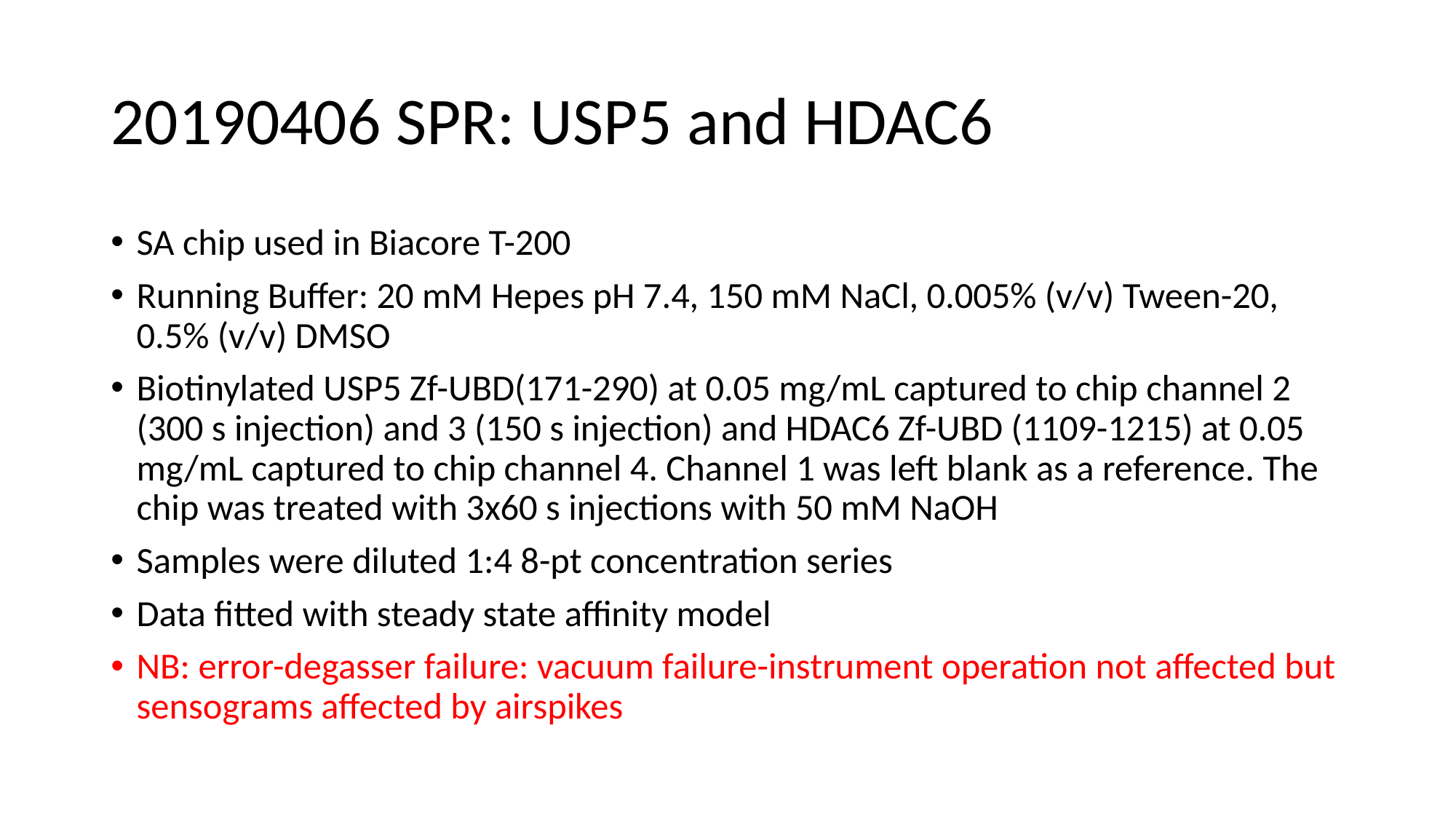

# 20190406 SPR: USP5 and HDAC6
SA chip used in Biacore T-200
Running Buffer: 20 mM Hepes pH 7.4, 150 mM NaCl, 0.005% (v/v) Tween-20, 0.5% (v/v) DMSO
Biotinylated USP5 Zf-UBD(171-290) at 0.05 mg/mL captured to chip channel 2 (300 s injection) and 3 (150 s injection) and HDAC6 Zf-UBD (1109-1215) at 0.05 mg/mL captured to chip channel 4. Channel 1 was left blank as a reference. The chip was treated with 3x60 s injections with 50 mM NaOH
Samples were diluted 1:4 8-pt concentration series
Data fitted with steady state affinity model
NB: error-degasser failure: vacuum failure-instrument operation not affected but sensograms affected by airspikes